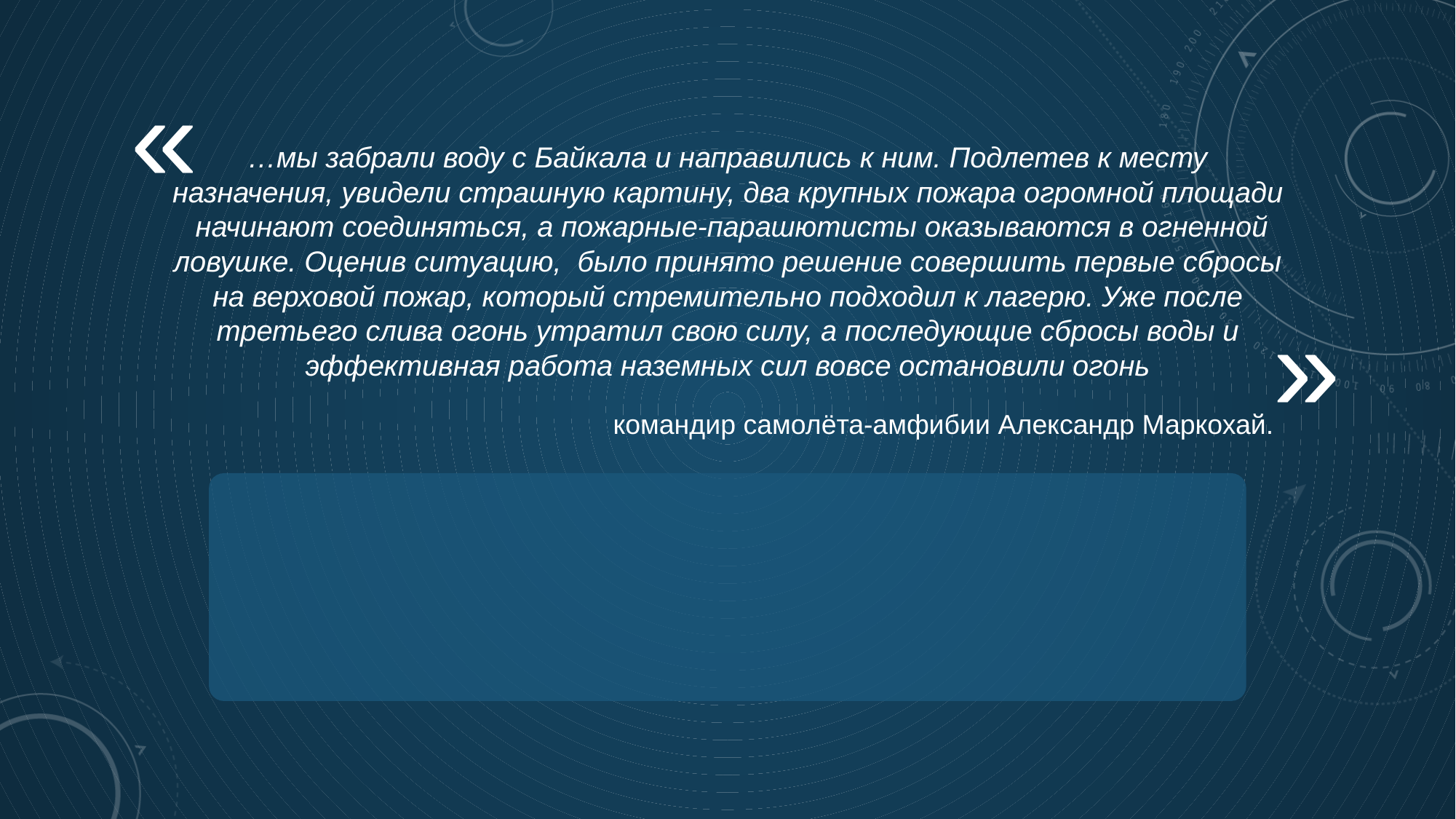

# …мы забрали воду с Байкала и направились к ним. Подлетев к месту назначения, увидели страшную картину, два крупных пожара огромной площади  начинают соединяться, а пожарные-парашютисты оказываются в огненной ловушке. Оценив ситуацию,  было принято решение совершить первые сбросы на верховой пожар, который стремительно подходил к лагерю. Уже после третьего слива огонь утратил свою силу, а последующие сбросы воды и эффективная работа наземных сил вовсе остановили огонь
командир самолёта-амфибии Александр Маркохай.